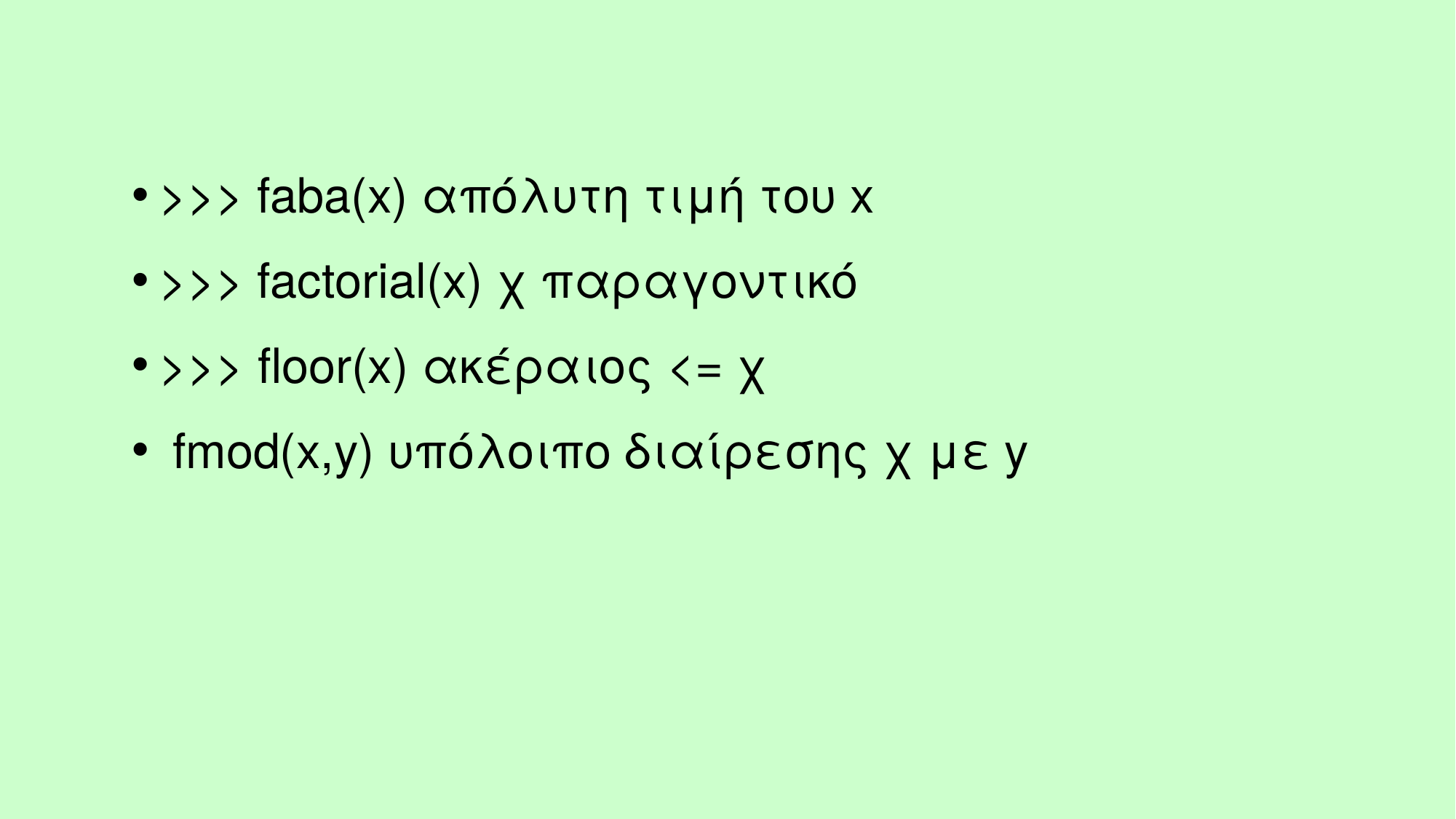

#
>>> faba(x) απόλυτη τιμή του x
>>> factorial(x) χ παραγοντικό
>>> floor(x) ακέραιος <= χ
 fmod(x,y) υπόλοιπο διαίρεσης χ με y